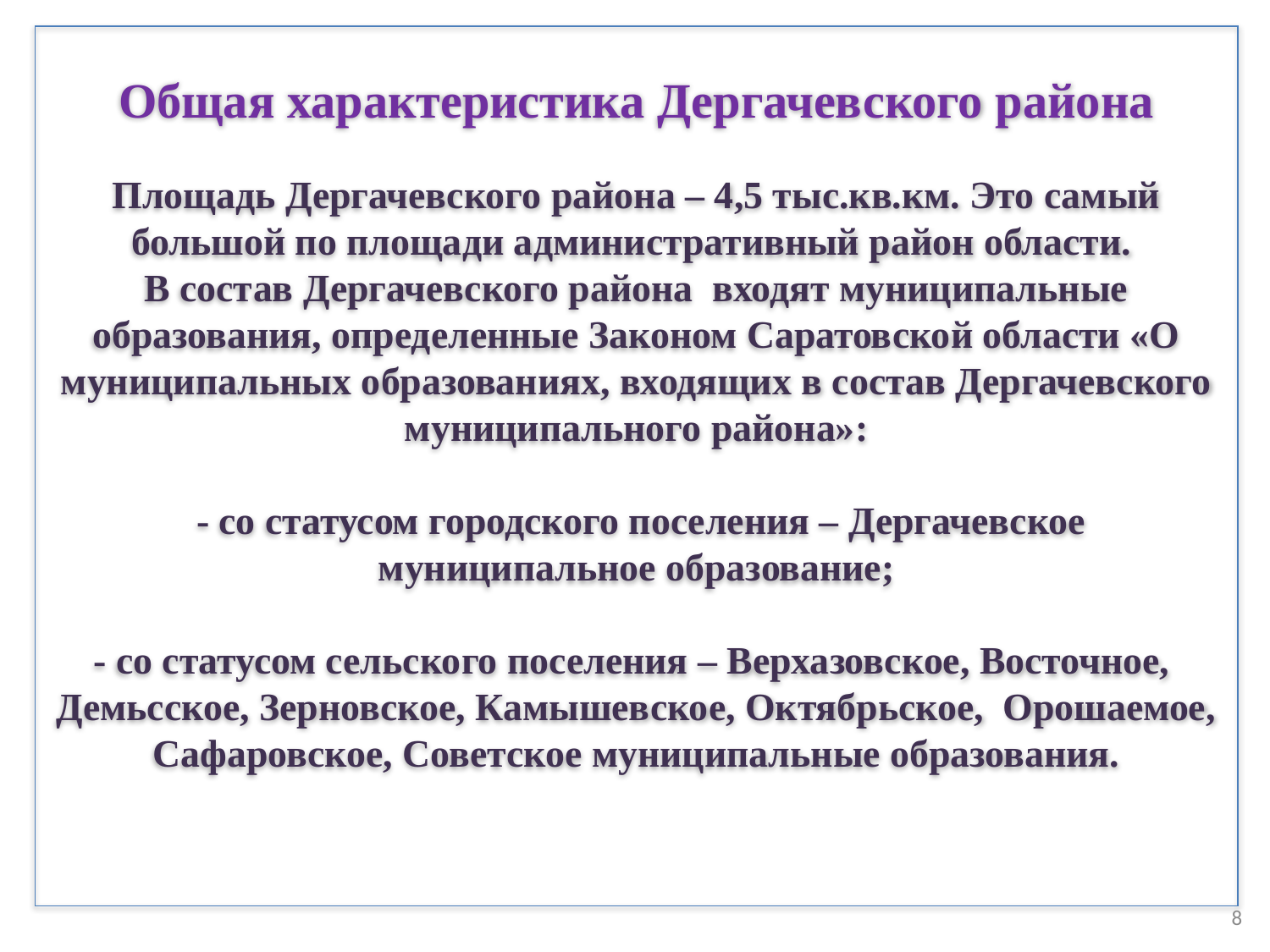

# Общая характеристика Дергачевского района Площадь Дергачевского района – 4,5 тыс.кв.км. Это самый большой по площади административный район области. В состав Дергачевского района  входят муниципальные образования, определенные Законом Саратовской области «О муниципальных образованиях, входящих в состав Дергачевского муниципального района»: - со статусом городского поселения – Дергачевское муниципальное образование; - со статусом сельского поселения – Верхазовское, Восточное,  Демьсское, Зерновское, Камышевское, Октябрьское,  Орошаемое, Сафаровское, Советское муниципальные образования.
8